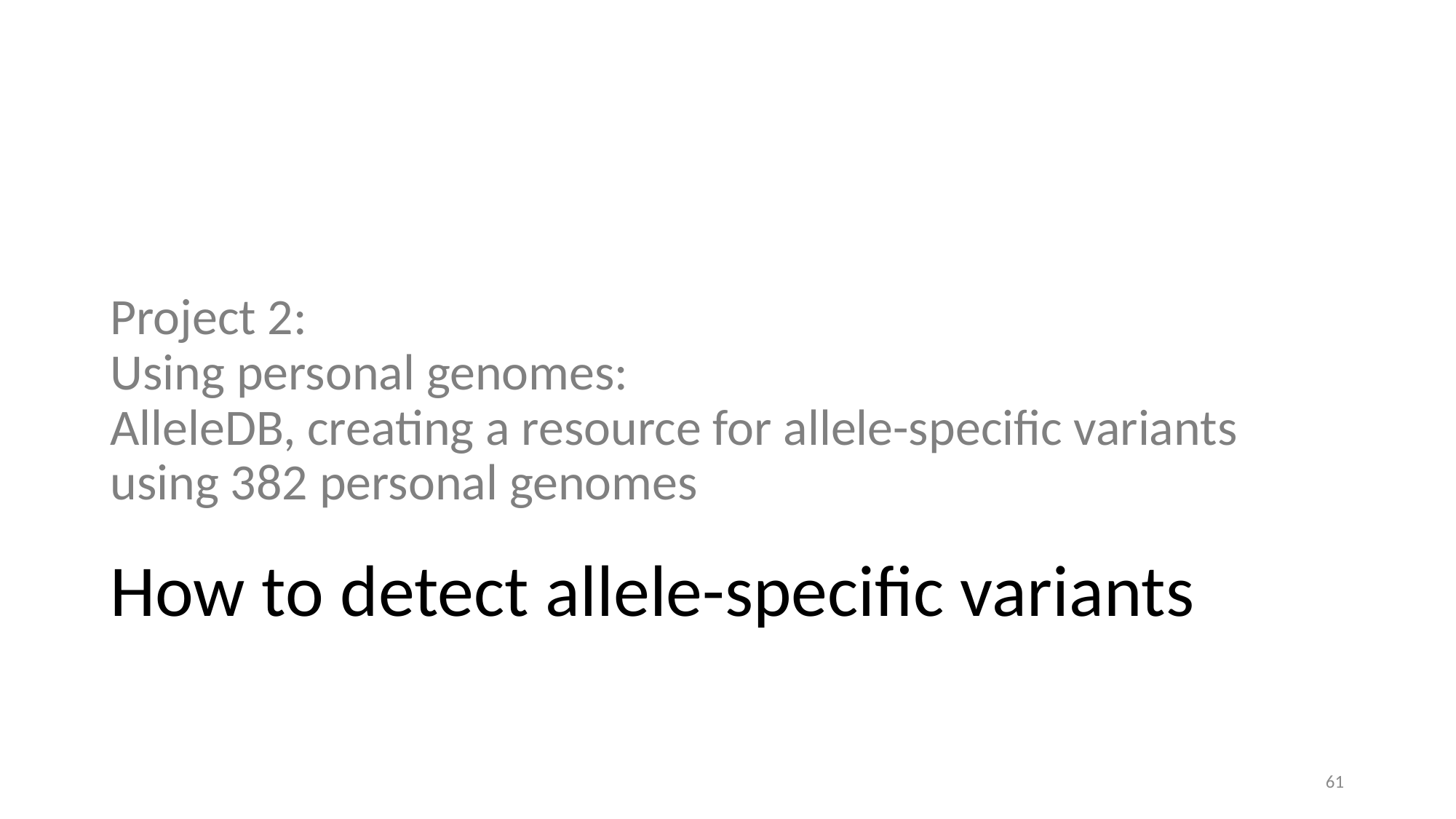

Project 2:
Using personal genomes:
AlleleDB, creating a resource for allele-specific variants using 382 personal genomes
How to detect allele-specific variants
61